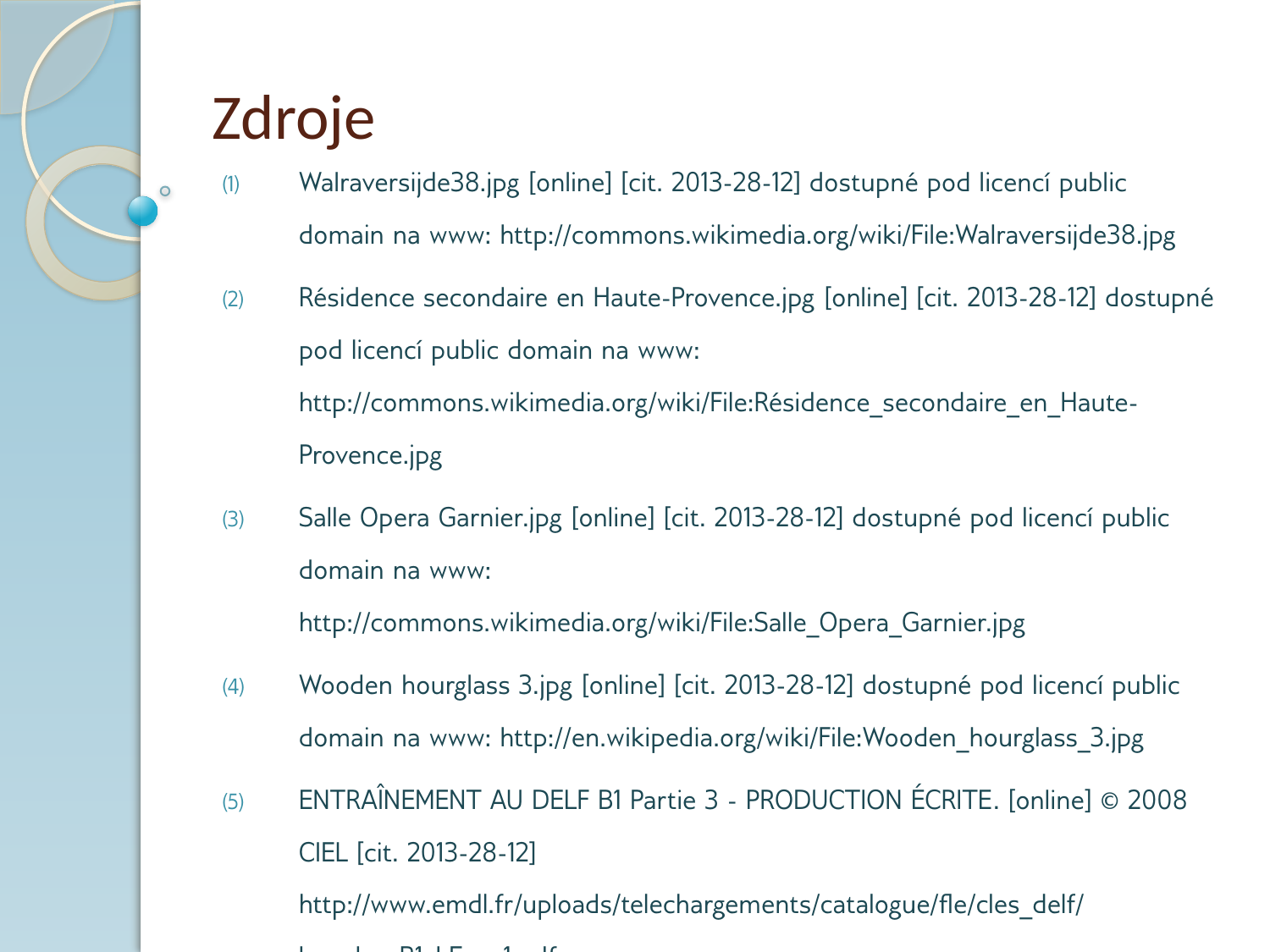

# Zdroje
Walraversijde38.jpg [online] [cit. 2013-28-12] dostupné pod licencí public domain na www: http://commons.wikimedia.org/wiki/File:Walraversijde38.jpg
Résidence secondaire en Haute-Provence.jpg [online] [cit. 2013-28-12] dostupné pod licencí public domain na www: http://commons.wikimedia.org/wiki/File:Résidence_secondaire_en_Haute-Provence.jpg
Salle Opera Garnier.jpg [online] [cit. 2013-28-12] dostupné pod licencí public domain na www: http://commons.wikimedia.org/wiki/File:Salle_Opera_Garnier.jpg
Wooden hourglass 3.jpg [online] [cit. 2013-28-12] dostupné pod licencí public domain na www: http://en.wikipedia.org/wiki/File:Wooden_hourglass_3.jpg
ENTRAÎNEMENT AU DELF B1 Partie 3 - PRODUCTION ÉCRITE. [online] © 2008 CIEL [cit. 2013-28-12] http://www.emdl.fr/uploads/telechargements/catalogue/fle/cles_delf/les_cles_B1_LE_ue1.pdf